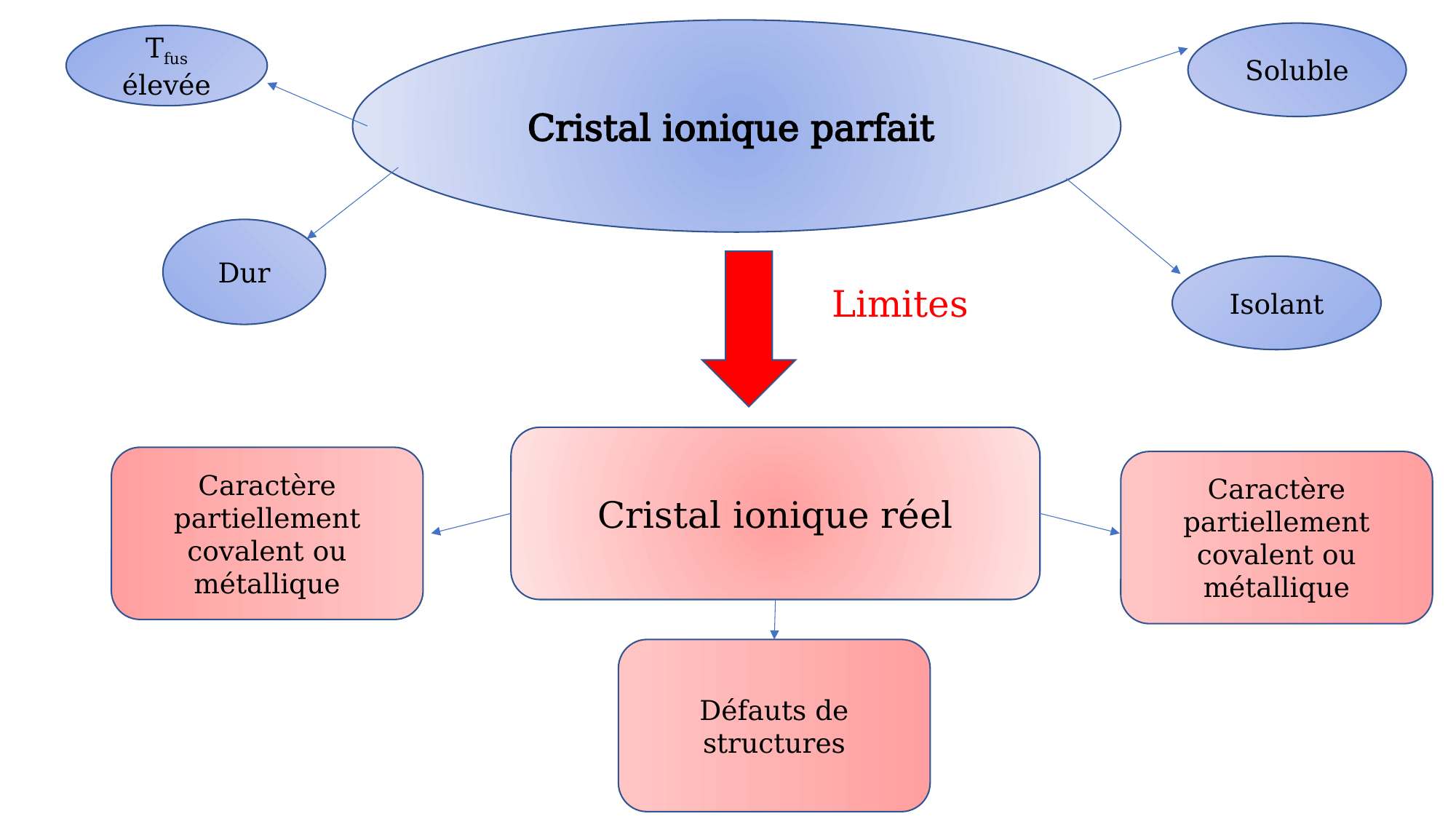

Cristal ionique parfait
Soluble
Tfus élevée
Dur

Isolant
Limites
Cristal ionique réel
Caractère partiellement covalent ou métallique
Caractère partiellement covalent ou métallique
Défauts de structures